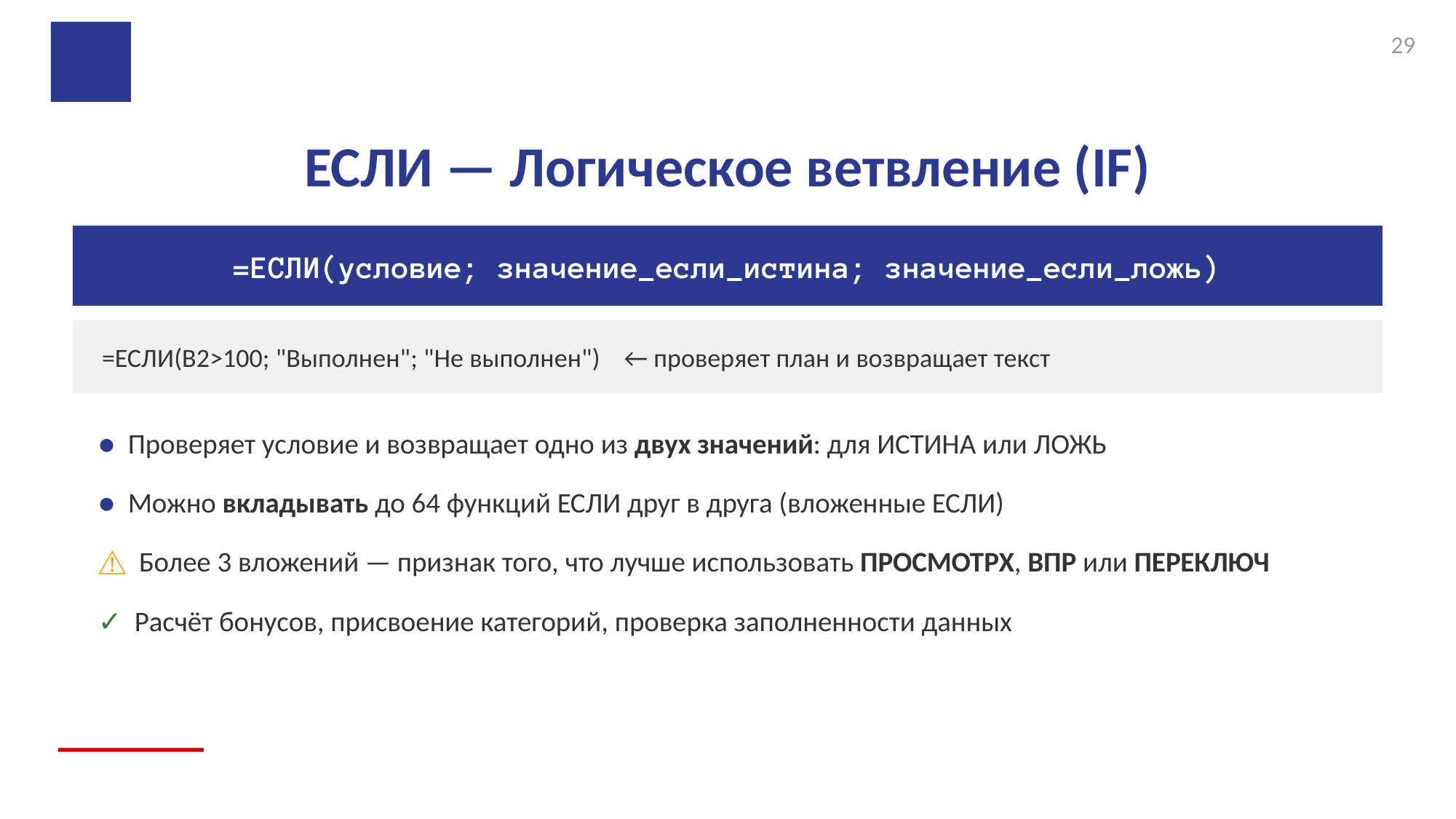

29

ЕСЛИ — Логическое ветвление (IF)

=ЕСЛИ(условие; значение_если_истина; значение_если_ложь)

=ЕСЛИ(B2>100; "Выполнен"; "Не выполнен")    ← проверяет план и возвращает текст
●  Проверяет условие и возвращает одно из двух значений: для ИСТИНА или ЛОЖЬ
●  Можно вкладывать до 64 функций ЕСЛИ друг в друга (вложенные ЕСЛИ)
⚠  Более 3 вложений — признак того, что лучше использовать ПРОСМОТРX, ВПР или ПЕРЕКЛЮЧ
✓  Расчёт бонусов, присвоение категорий, проверка заполненности данных